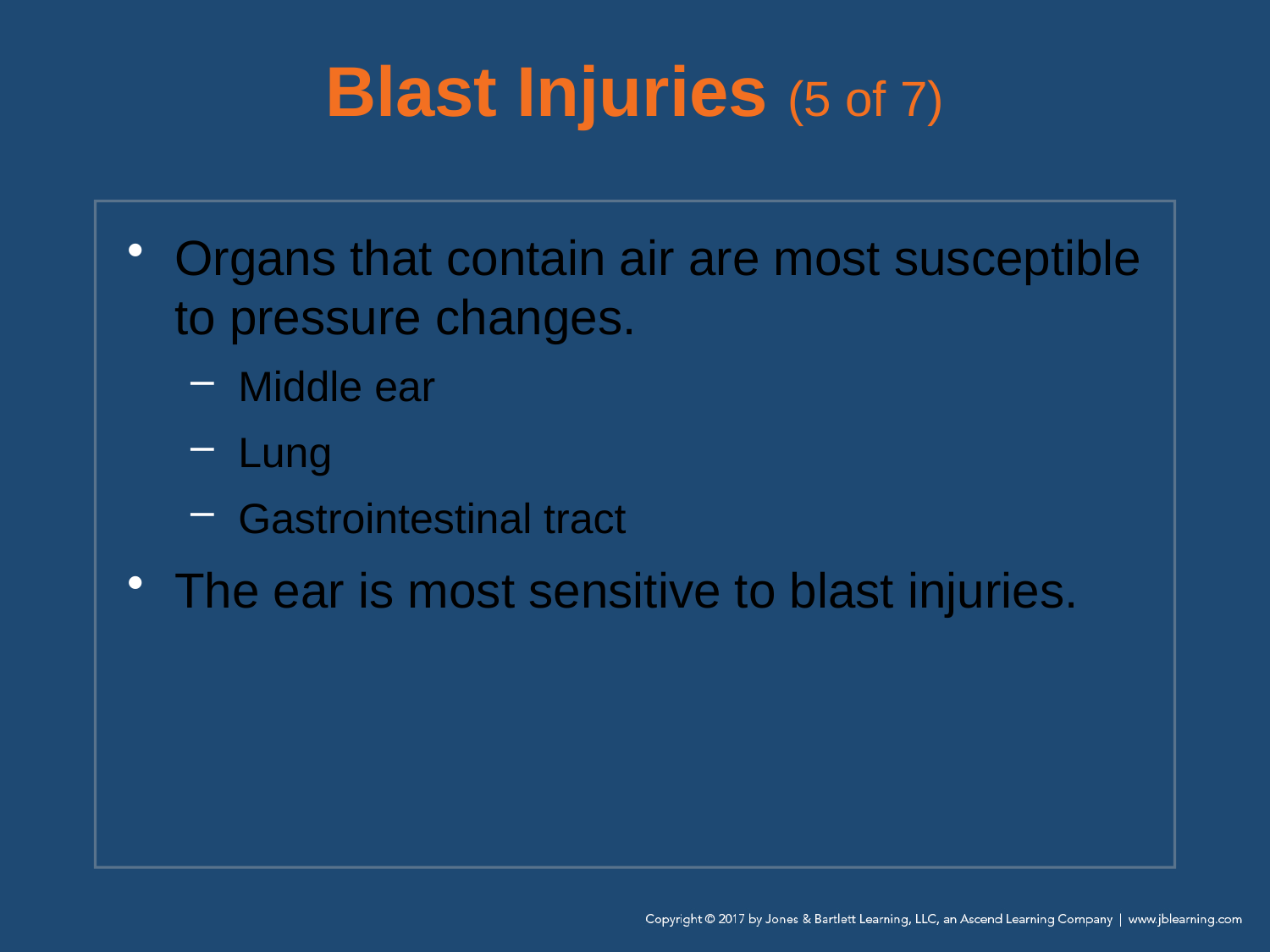

# Blast Injuries (5 of 7)
Organs that contain air are most susceptible to pressure changes.
Middle ear
Lung
Gastrointestinal tract
The ear is most sensitive to blast injuries.